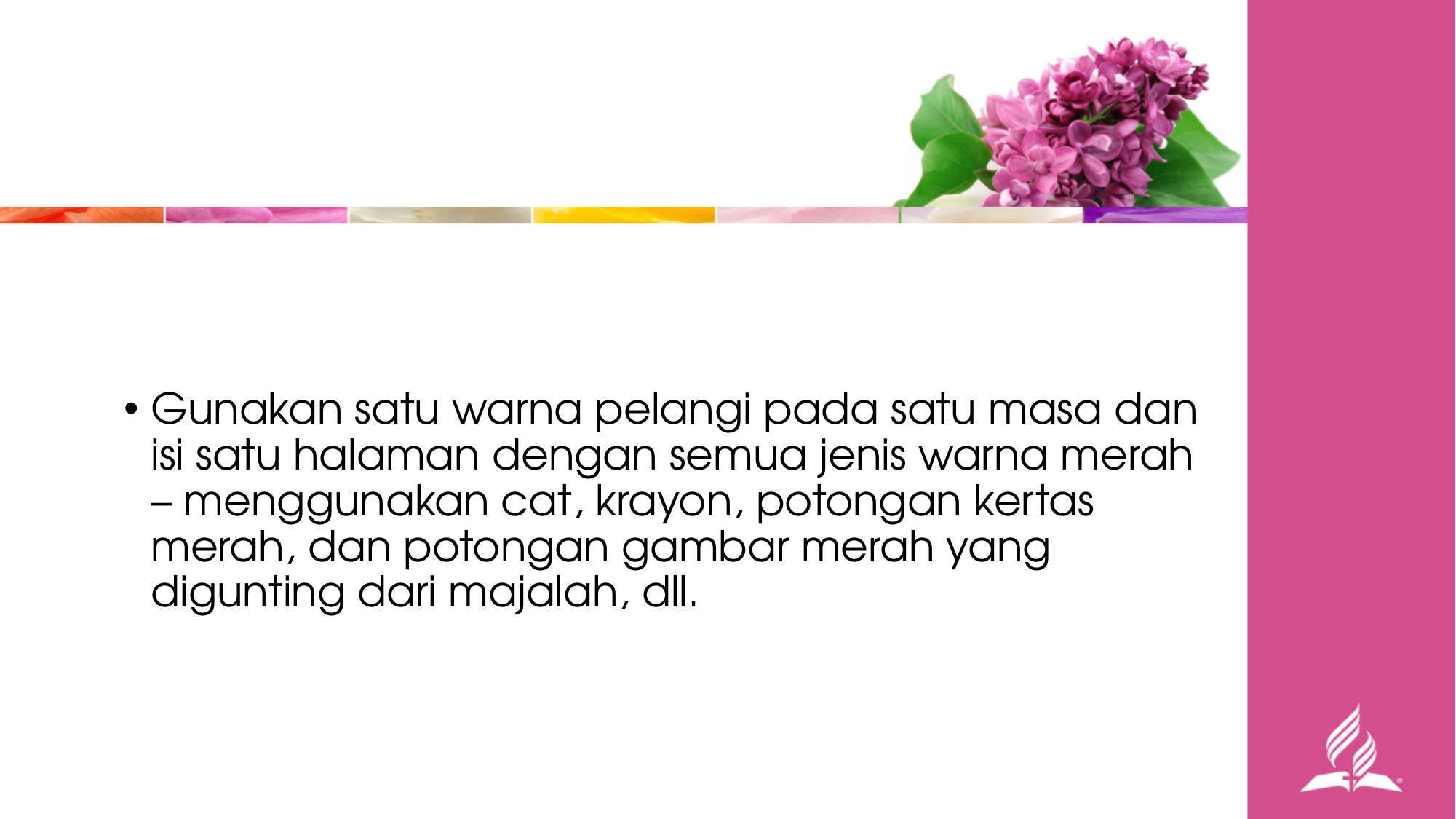

Gunakan satu warna pelangi pada satu masa dan isi satu halaman dengan semua jenis warna merah – menggunakan cat, krayon, potongan kertas merah, dan potongan gambar merah yang digunting dari majalah, dll.